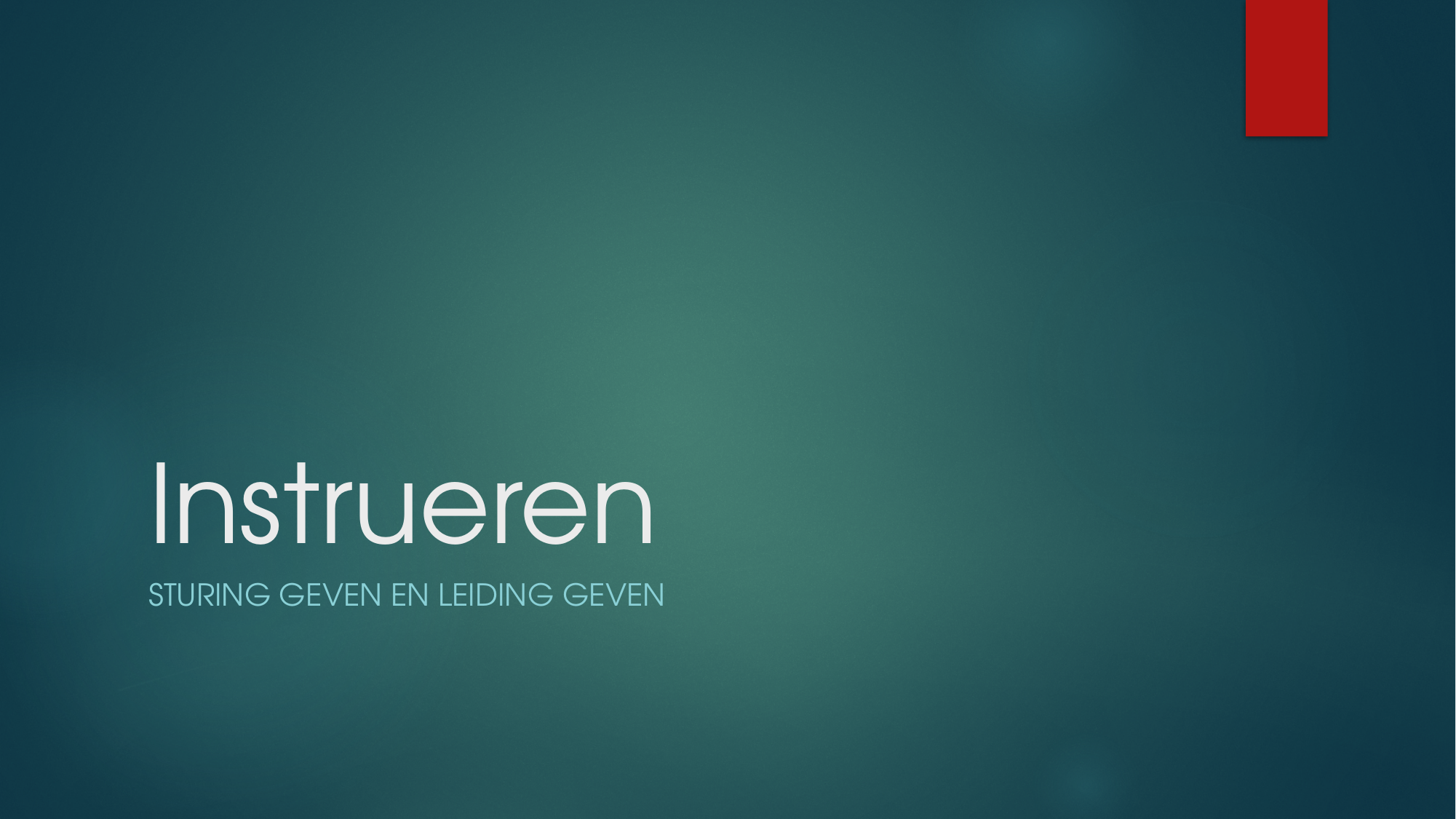

# Instrueren
Sturing geven en leiding geven